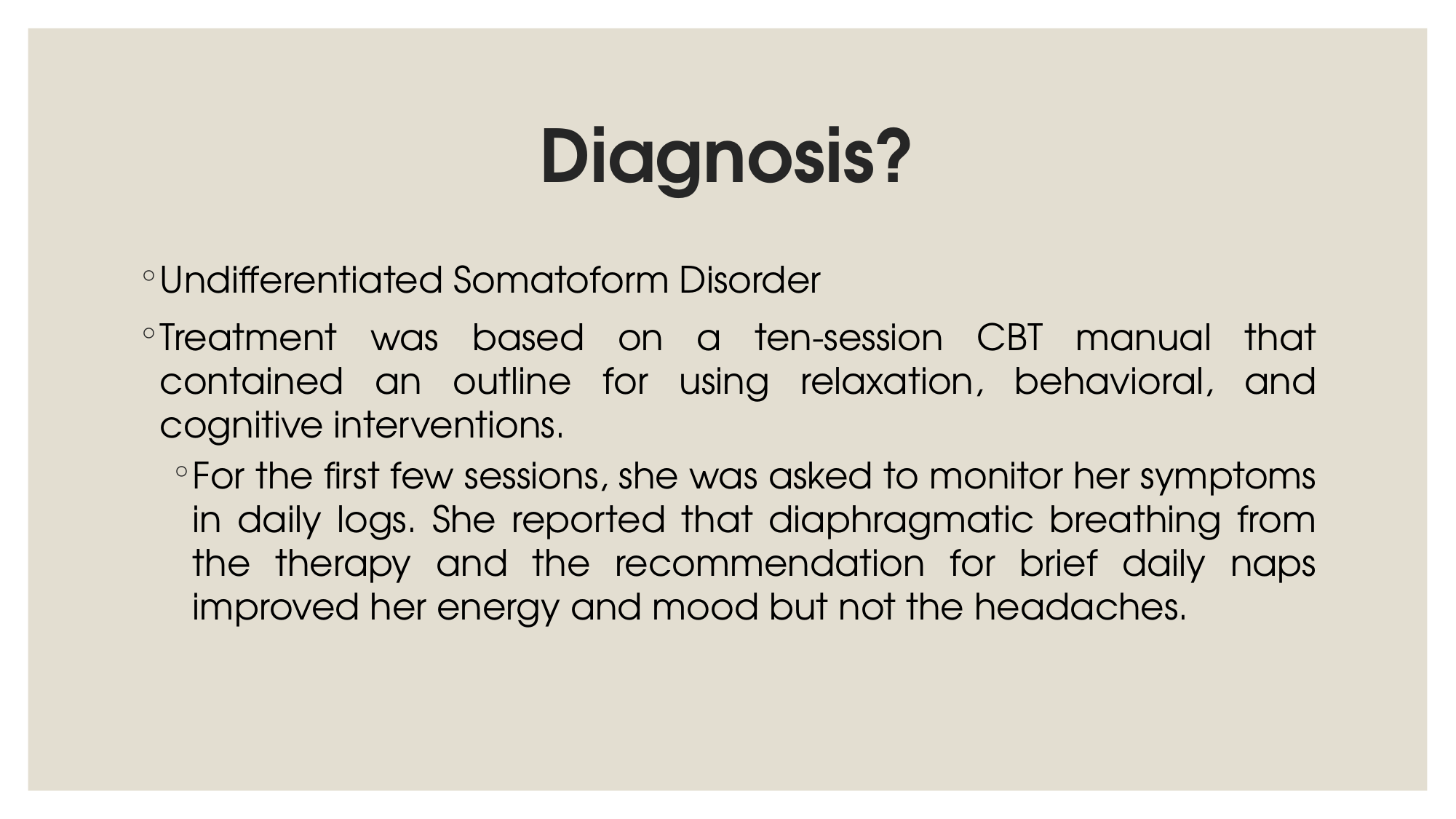

# Diagnosis?
Undifferentiated Somatoform Disorder
Treatment was based on a ten-session CBT manual that contained an outline for using relaxation, behavioral, and cognitive interventions.
For the first few sessions, she was asked to monitor her symptoms in daily logs. She reported that diaphragmatic breathing from the therapy and the recommendation for brief daily naps improved her energy and mood but not the headaches.